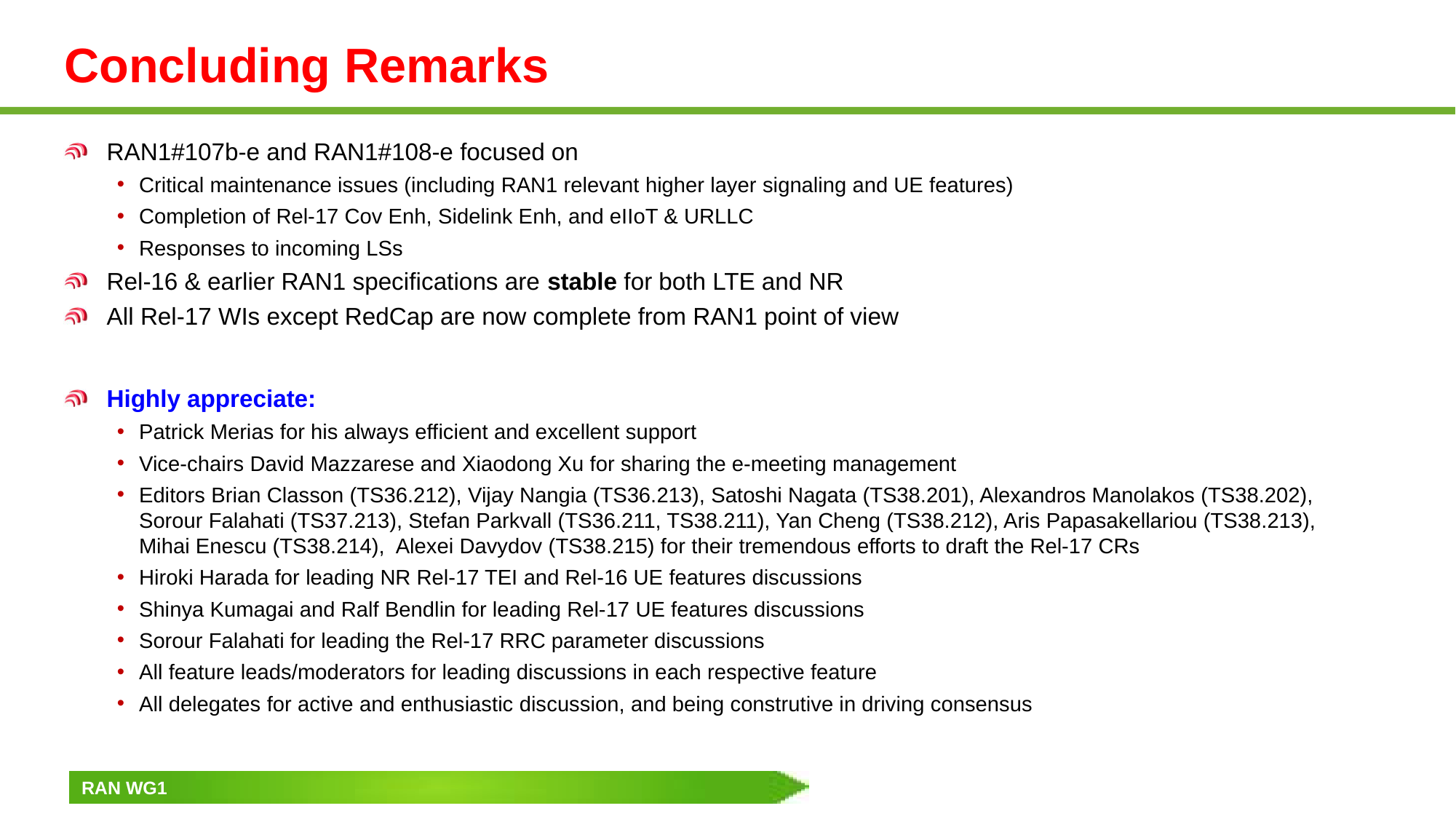

# Concluding Remarks
RAN1#107b-e and RAN1#108-e focused on
Critical maintenance issues (including RAN1 relevant higher layer signaling and UE features)
Completion of Rel-17 Cov Enh, Sidelink Enh, and eIIoT & URLLC
Responses to incoming LSs
Rel-16 & earlier RAN1 specifications are stable for both LTE and NR
All Rel-17 WIs except RedCap are now complete from RAN1 point of view

Highly appreciate:
Patrick Merias for his always efficient and excellent support
Vice-chairs David Mazzarese and Xiaodong Xu for sharing the e-meeting management
Editors Brian Classon (TS36.212), Vijay Nangia (TS36.213), Satoshi Nagata (TS38.201), Alexandros Manolakos (TS38.202),
Sorour Falahati (TS37.213), Stefan Parkvall (TS36.211, TS38.211), Yan Cheng (TS38.212), Aris Papasakellariou (TS38.213),
Mihai Enescu (TS38.214),  Alexei Davydov (TS38.215) for their tremendous efforts to draft the Rel-17 CRs
Hiroki Harada for leading NR Rel-17 TEI and Rel-16 UE features discussions
Shinya Kumagai and Ralf Bendlin for leading Rel-17 UE features discussions
Sorour Falahati for leading the Rel-17 RRC parameter discussions
All feature leads/moderators for leading discussions in each respective feature
All delegates for active and enthusiastic discussion, and being construtive in driving consensus